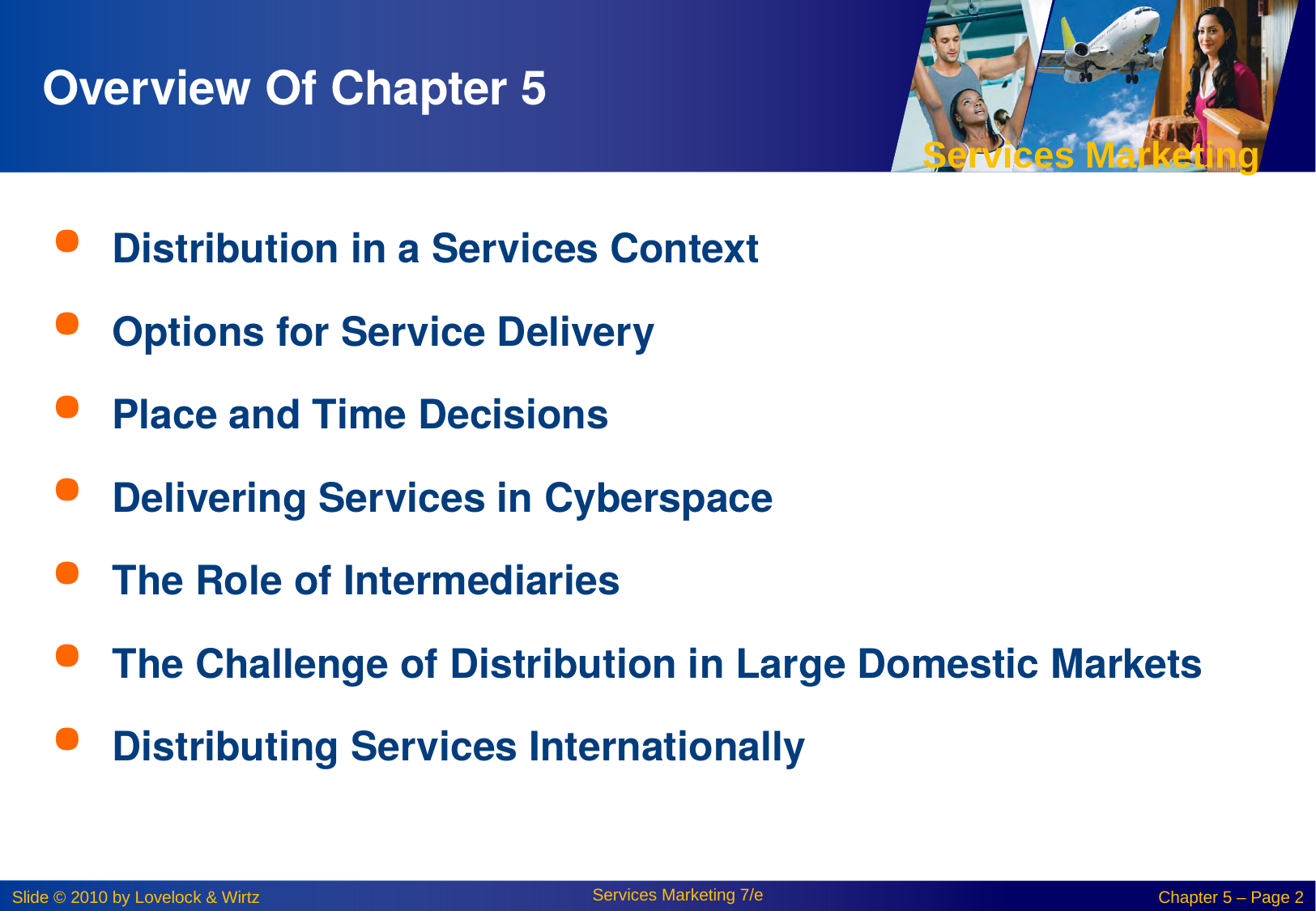

# Overview Of Chapter 5
Distribution in a Services Context
Options for Service Delivery
Place and Time Decisions
Delivering Services in Cyberspace
The Role of Intermediaries
The Challenge of Distribution in Large Domestic Markets
Distributing Services Internationally